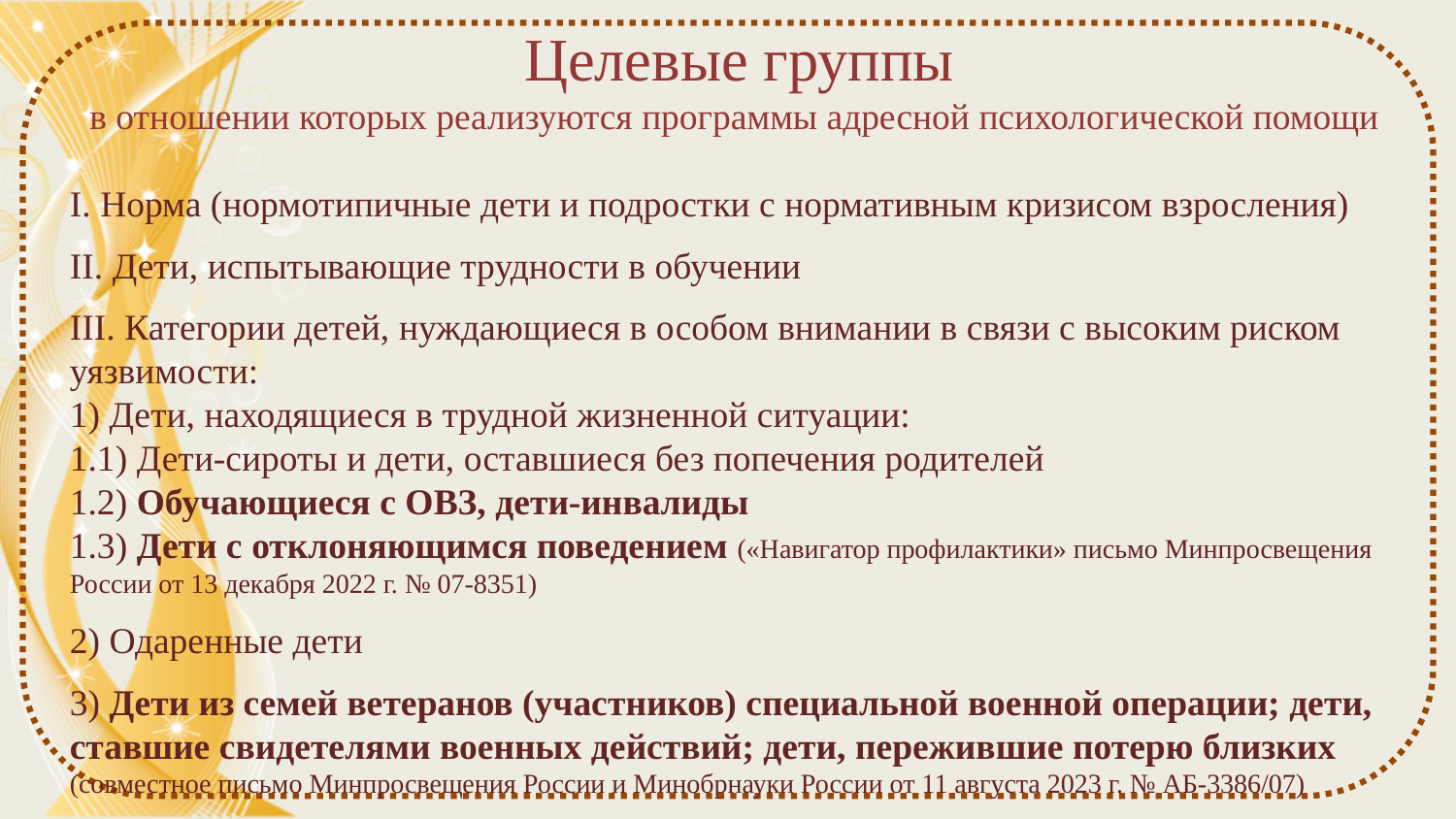

# Целевые группы в отношении которых реализуются программы адресной психологической помощи
I. Норма (нормотипичные дети и подростки с нормативным кризисом взросления)

II. Дети, испытывающие трудности в обучении

III. Категории детей, нуждающиеся в особом внимании в связи с высоким риском уязвимости:
1) Дети, находящиеся в трудной жизненной ситуации:
1.1) Дети-сироты и дети, оставшиеся без попечения родителей
1.2) Обучающиеся с ОВЗ, дети-инвалиды
1.3) Дети с отклоняющимся поведением («Навигатор профилактики» письмо Минпросвещения России от 13 декабря 2022 г. № 07-8351)

2) Одаренные дети

3) Дети из семей ветеранов (участников) специальной военной операции; дети, ставшие свидетелями военных действий; дети, пережившие потерю близких (совместное письмо Минпросвещения России и Минобрнауки России от 11 августа 2023 г. № АБ-3386/07)